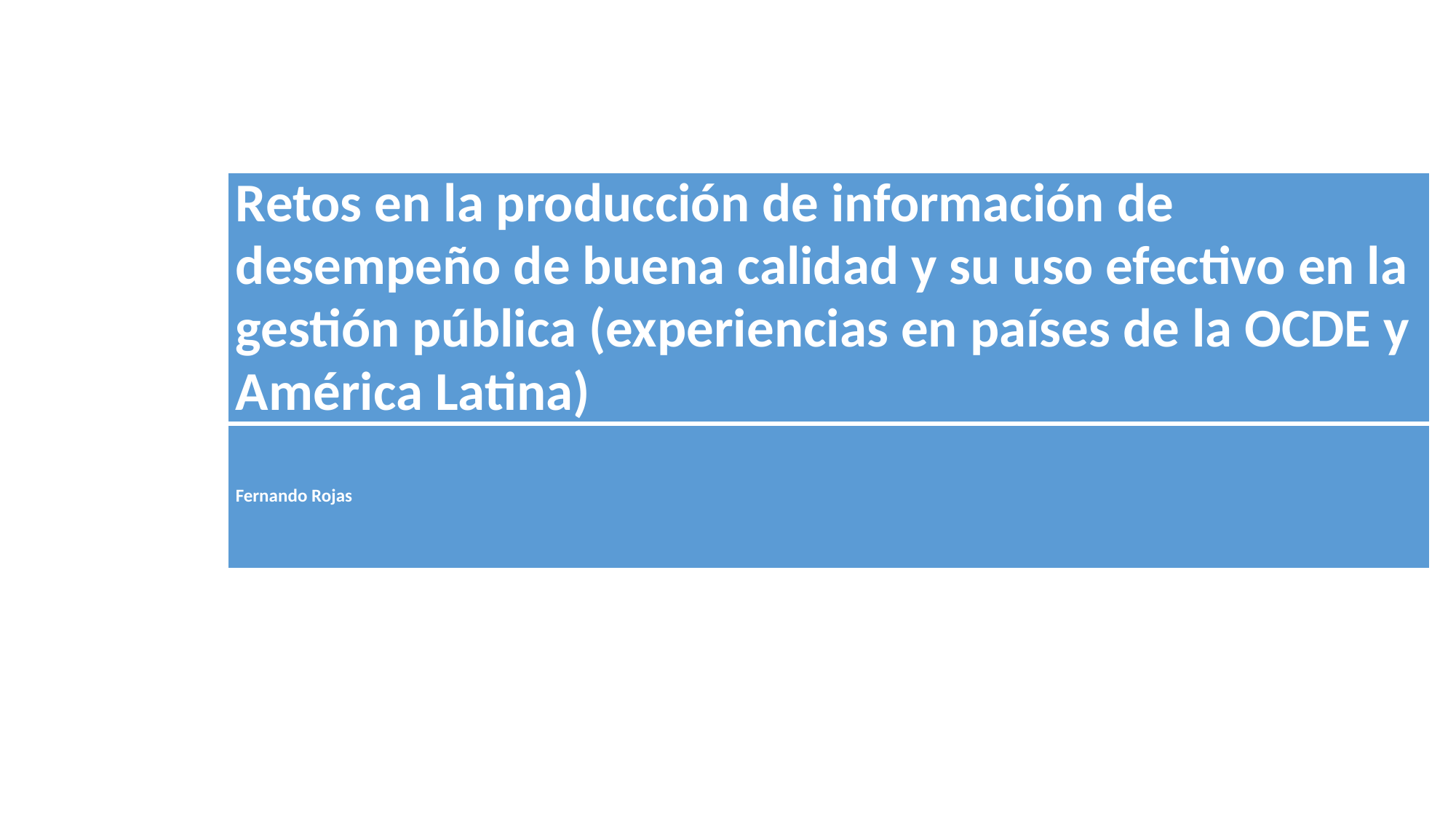

#
| Retos en la producción de información de desempeño de buena calidad y su uso efectivo en la gestión pública (experiencias en países de la OCDE y América Latina) |
| --- |
| Fernando Rojas |